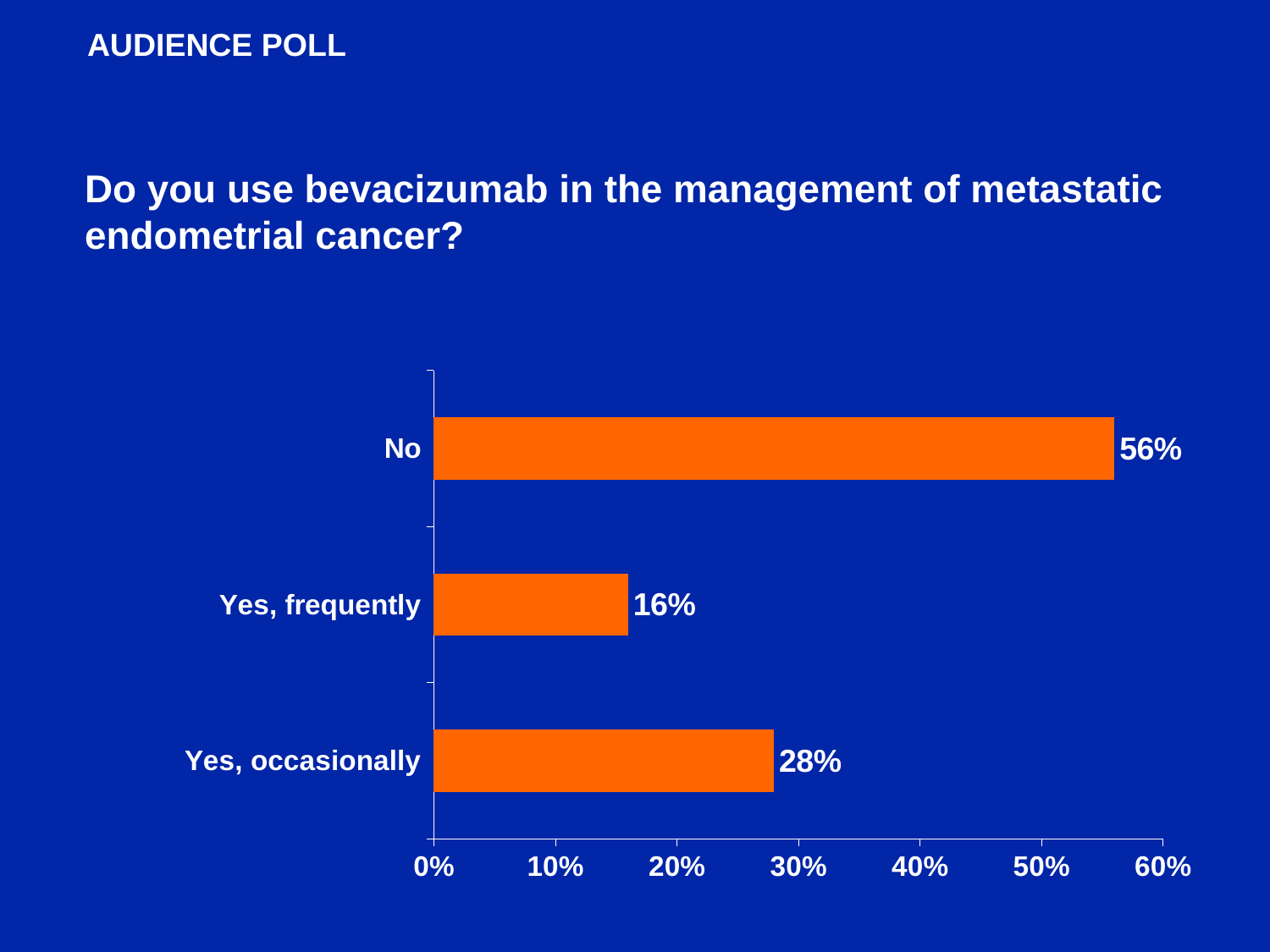

AUDIENCE POLL
Do you use bevacizumab in the management of metastatic endometrial cancer?

### Chart

| Category | Series 1 |
|---|---|
| Yes, occasionally | 0.28 |
| Yes, frequently | 0.16 |
| No | 0.56 |